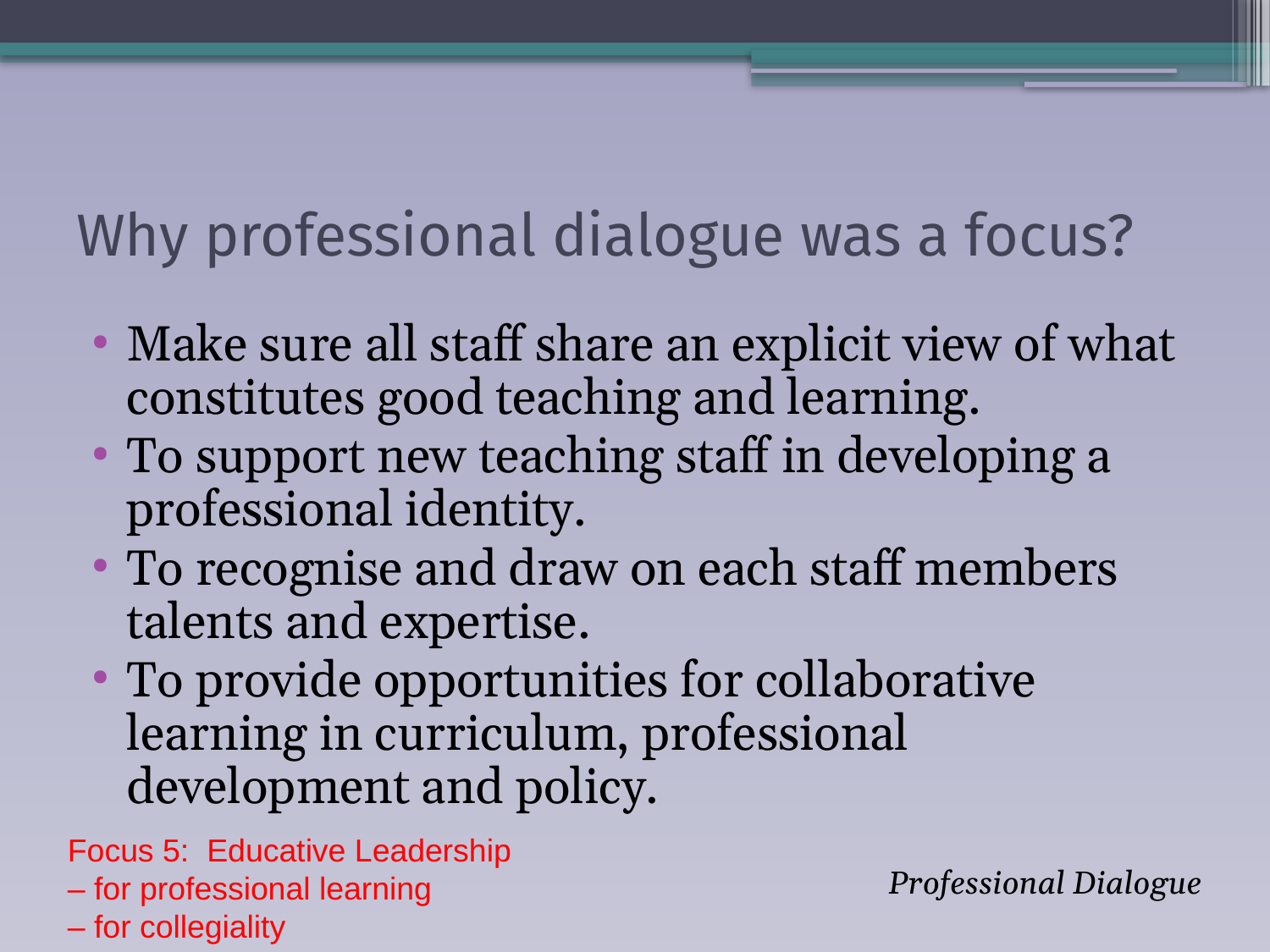

# Why professional dialogue was a focus?
Make sure all staff share an explicit view of what constitutes good teaching and learning.
To support new teaching staff in developing a professional identity.
To recognise and draw on each staff members talents and expertise.
To provide opportunities for collaborative learning in curriculum, professional development and policy.
Focus 5:  Educative Leadership
– for professional learning
– for collegiality
Professional Dialogue